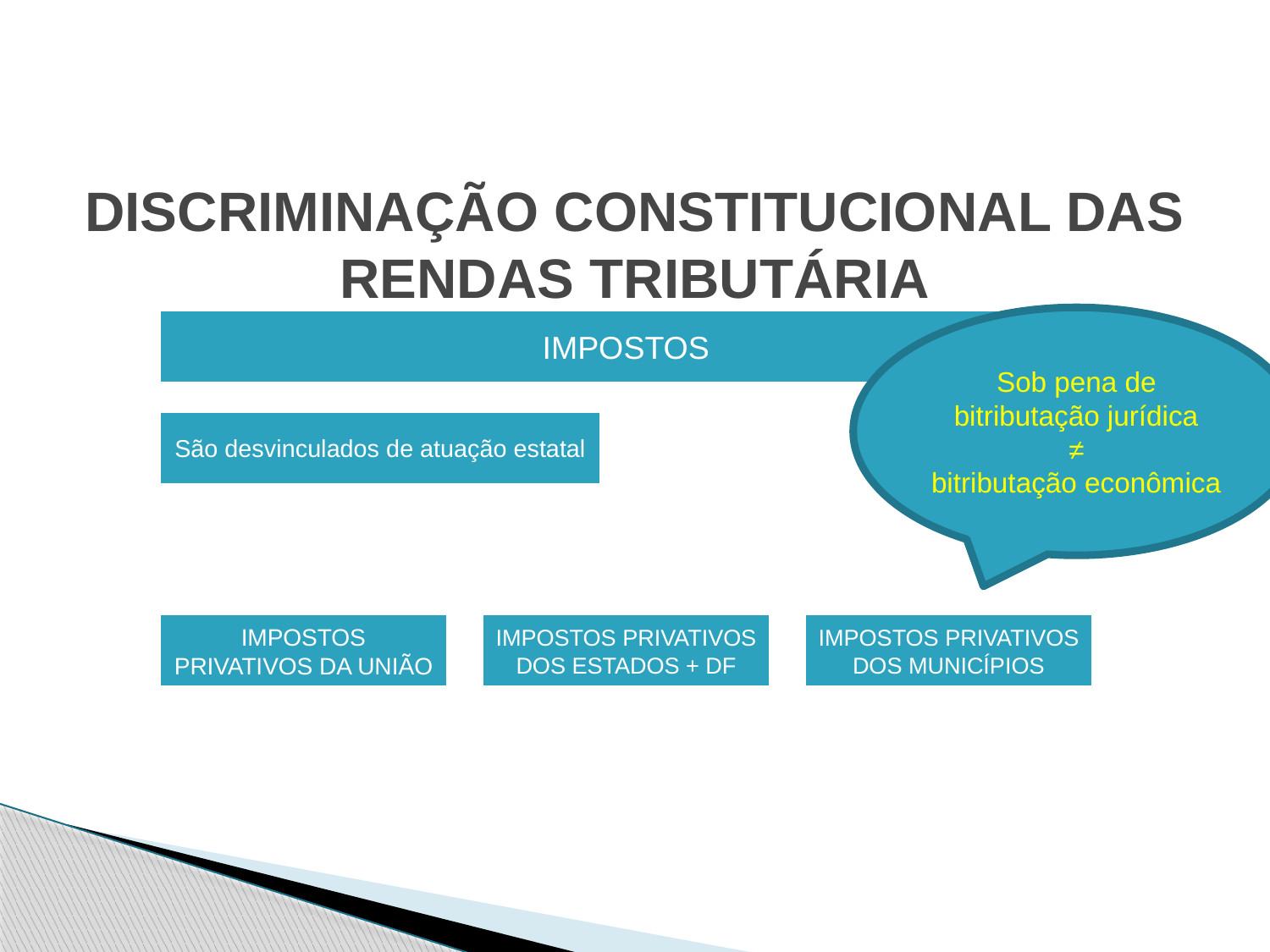

# DISCRIMINAÇÃO CONSTITUCIONAL DAS RENDAS TRIBUTÁRIA
IMPOSTOS
São desvinculados de atuação estatal
IMPOSTOS PRIVATIVOS DA UNIÃO
IMPOSTOS PRIVATIVOS DOS ESTADOS + DF
IMPOSTOS PRIVATIVOS DOS MUNICÍPIOS
Sob pena de bitributação jurídica
≠
bitributação econômica